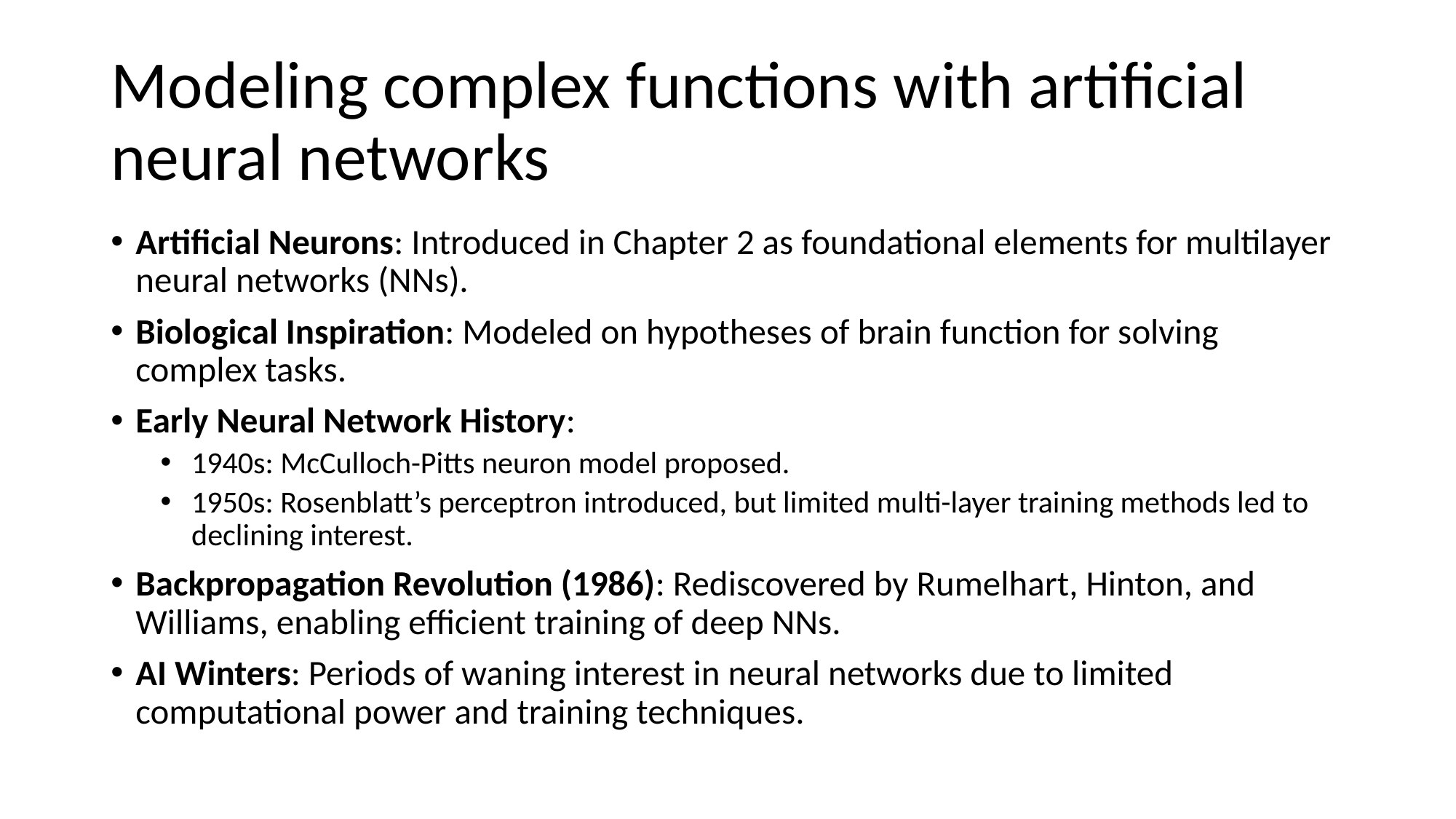

# Modeling complex functions with artificial neural networks
Artificial Neurons: Introduced in Chapter 2 as foundational elements for multilayer neural networks (NNs).
Biological Inspiration: Modeled on hypotheses of brain function for solving complex tasks.
Early Neural Network History:
1940s: McCulloch-Pitts neuron model proposed.
1950s: Rosenblatt’s perceptron introduced, but limited multi-layer training methods led to declining interest.
Backpropagation Revolution (1986): Rediscovered by Rumelhart, Hinton, and Williams, enabling efficient training of deep NNs.
AI Winters: Periods of waning interest in neural networks due to limited computational power and training techniques.